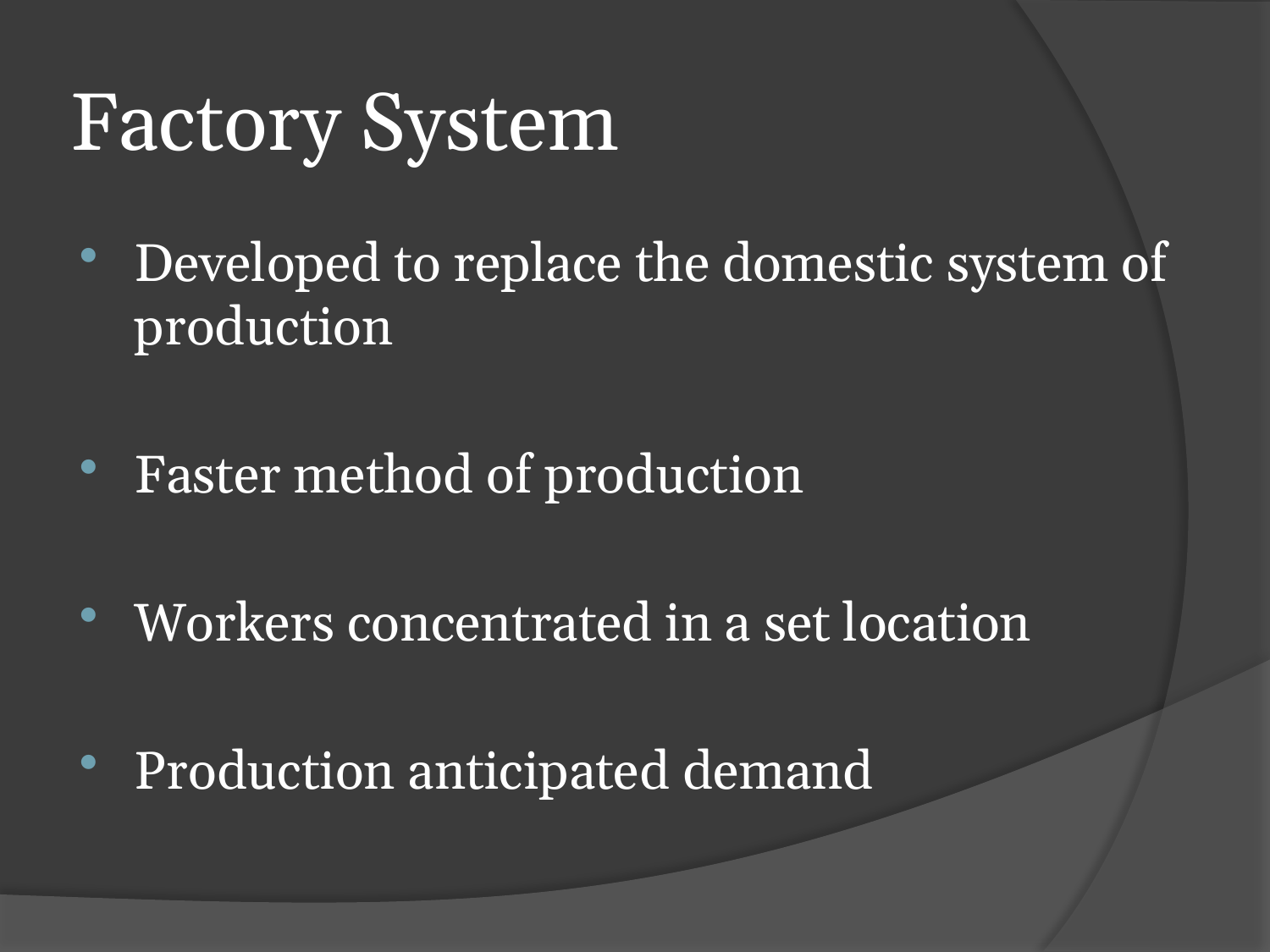

# Factory System
Developed to replace the domestic system of production

Faster method of production

Workers concentrated in a set location

Production anticipated demand